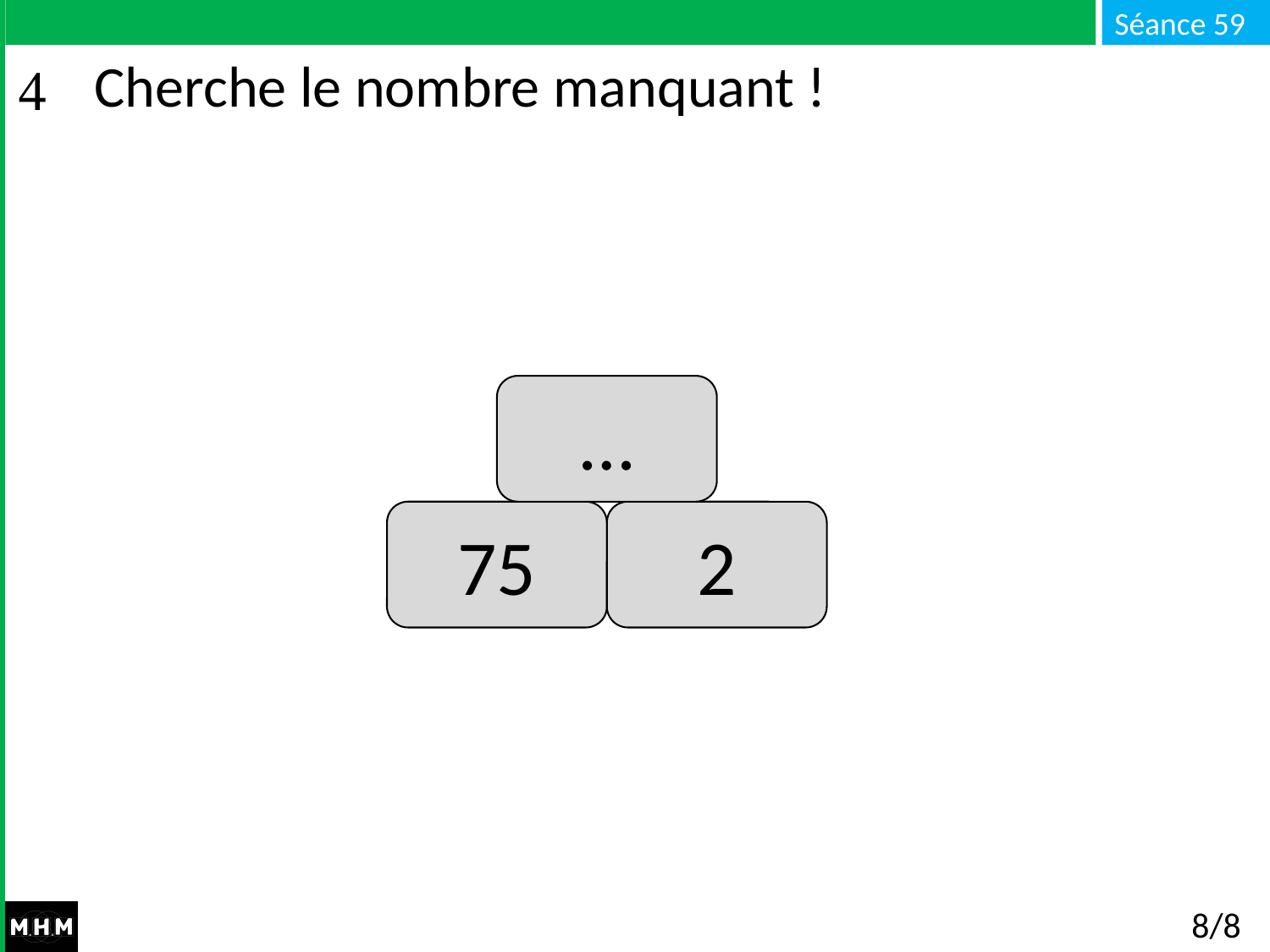

# Cherche le nombre manquant !
…
2
75
8/8